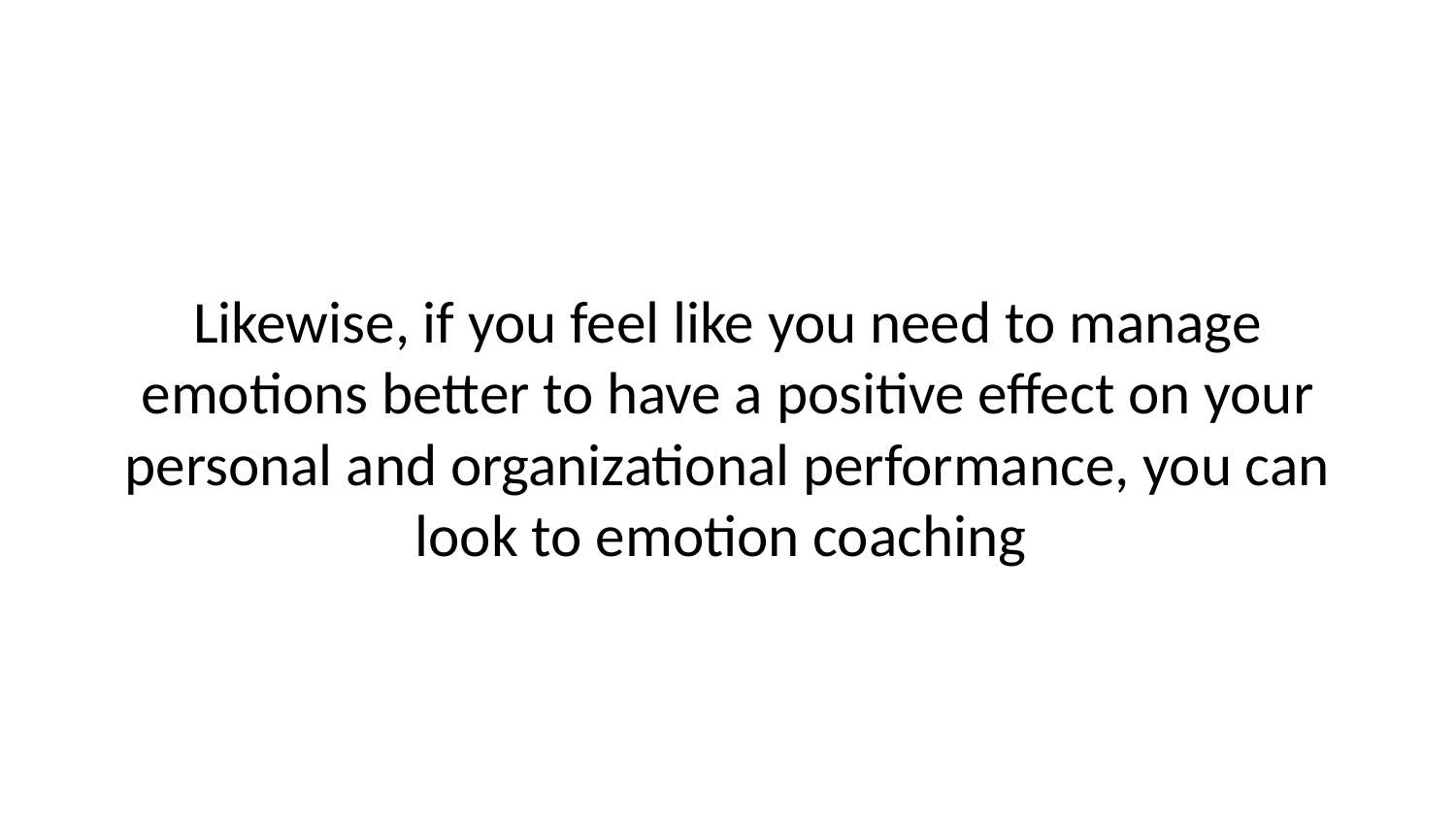

Likewise, if you feel like you need to manage emotions better to have a positive effect on your personal and organizational performance, you can look to emotion coaching